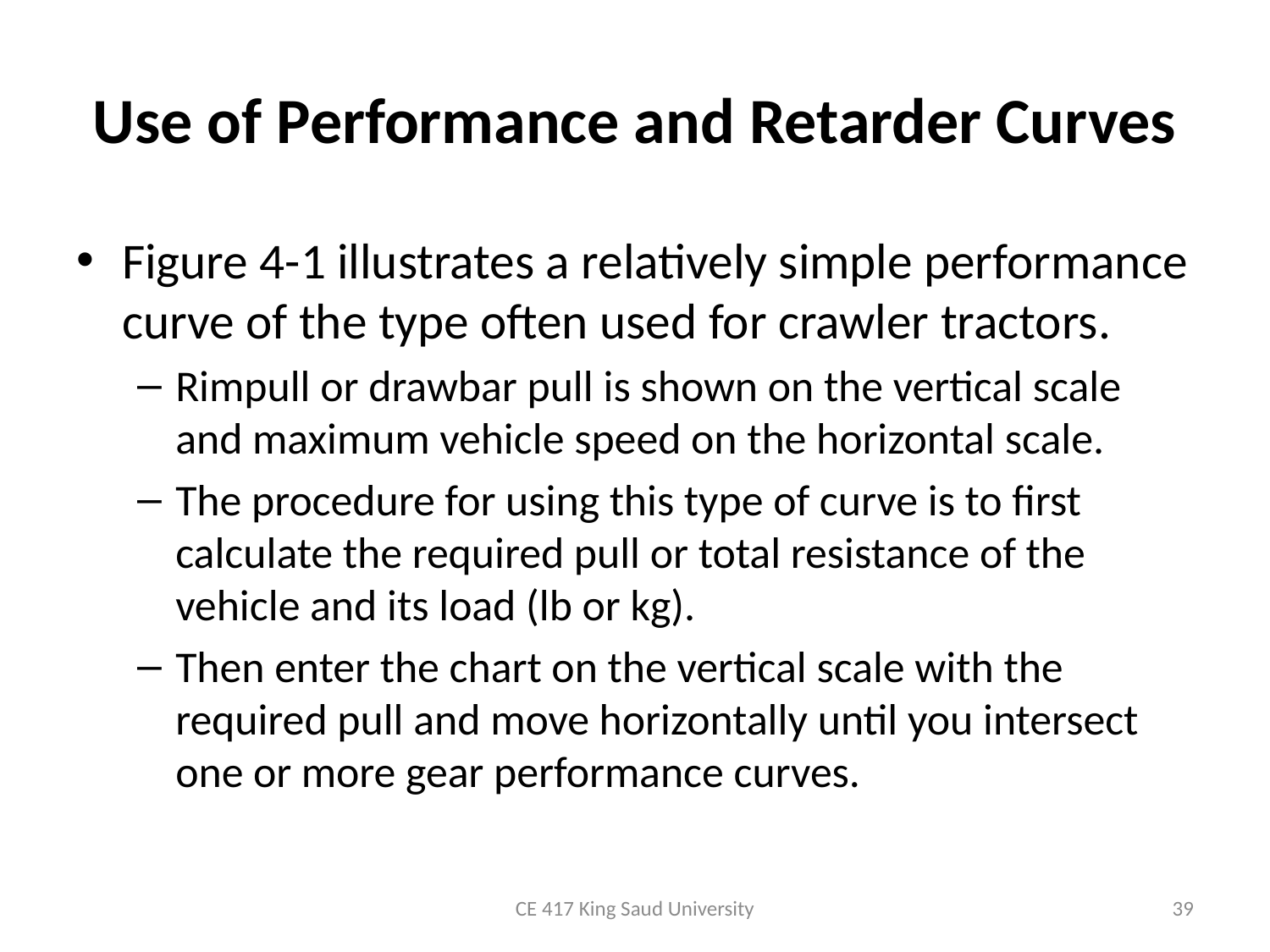

# Use of Performance and Retarder Curves
Figure 4-1 illustrates a relatively simple performance curve of the type often used for crawler tractors.
Rimpull or drawbar pull is shown on the vertical scale and maximum vehicle speed on the horizontal scale.
The procedure for using this type of curve is to first calculate the required pull or total resistance of the vehicle and its load (lb or kg).
Then enter the chart on the vertical scale with the required pull and move horizontally until you intersect one or more gear performance curves.
CE 417 King Saud University
39